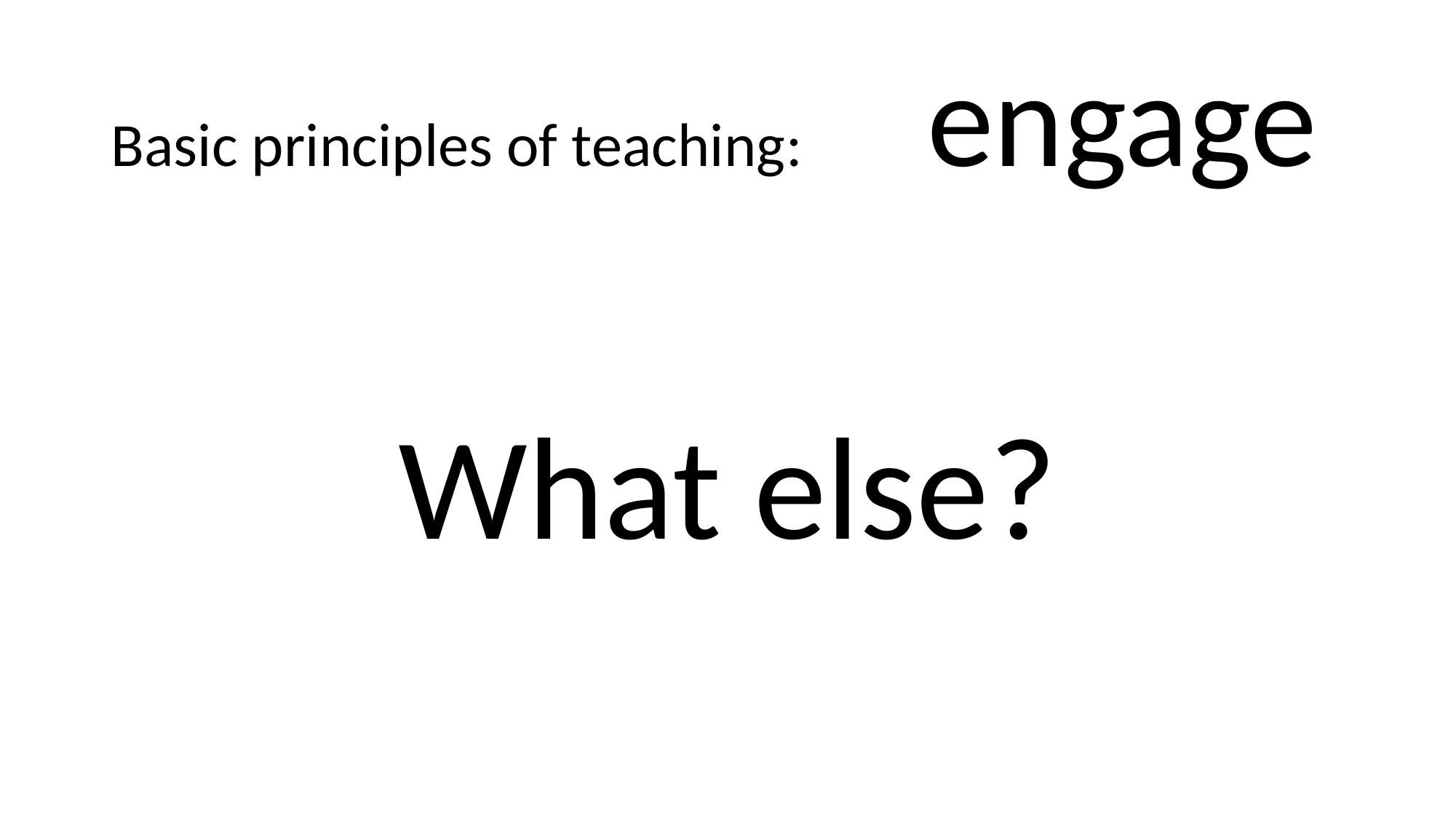

# Basic principles of teaching:         engage

What else?